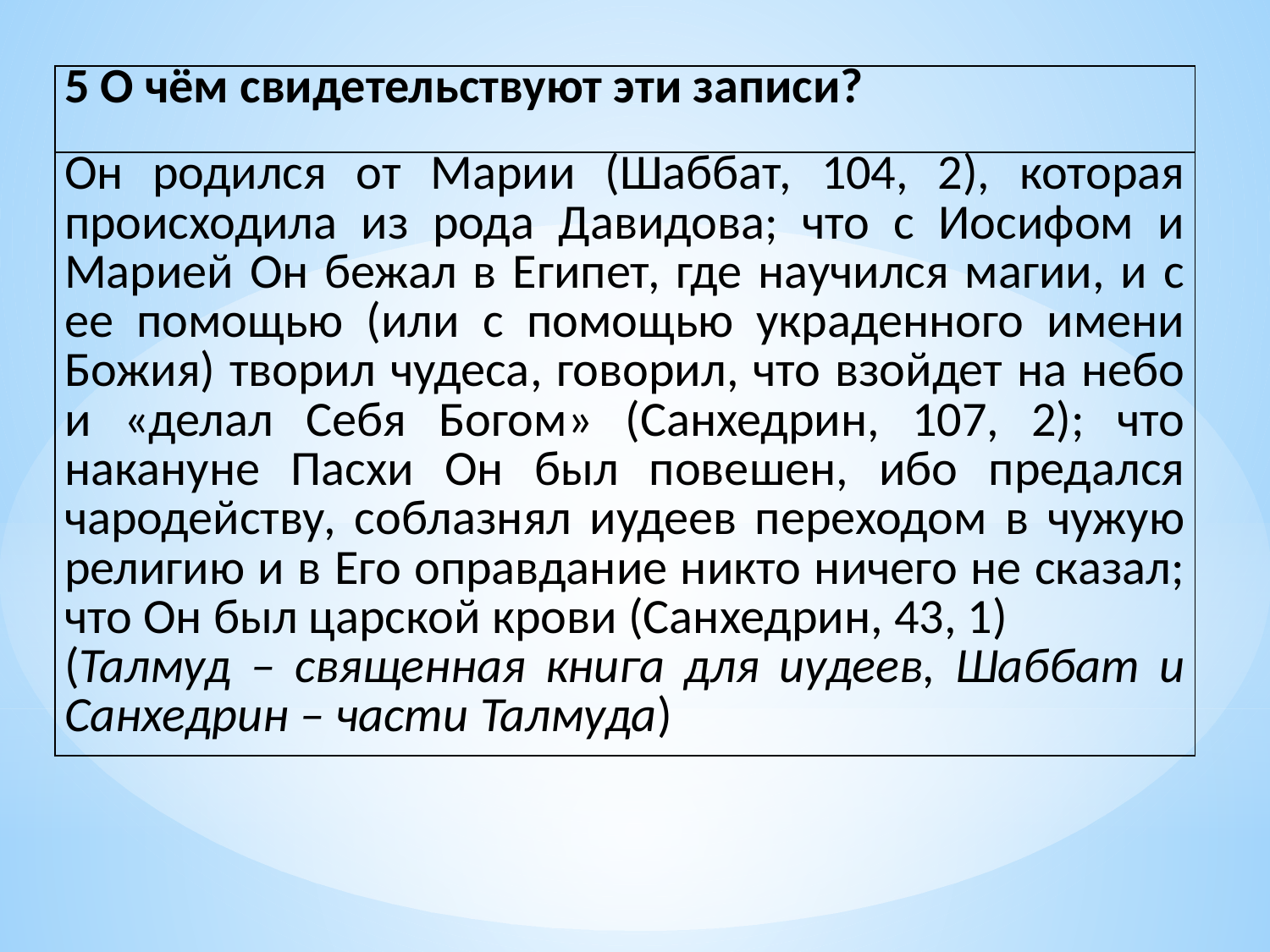

| 5 О чём свидетельствуют эти записи? |
| --- |
| Он родился от Марии (Шаббат, 104, 2), которая происходила из рода Давидова; что с Иосифом и Марией Он бежал в Египет, где научился магии, и с ее помощью (или с помощью украденного имени Божия) творил чудеса, говорил, что взойдет на небо и «делал Себя Богом» (Санхедрин, 107, 2); что накануне Пасхи Он был повешен, ибо предался чародейству, соблазнял иудеев переходом в чужую религию и в Его оправдание никто ничего не сказал; что Он был царской крови (Санхедрин, 43, 1) (Талмуд – священная книга для иудеев, Шаббат и Санхедрин – части Талмуда) |